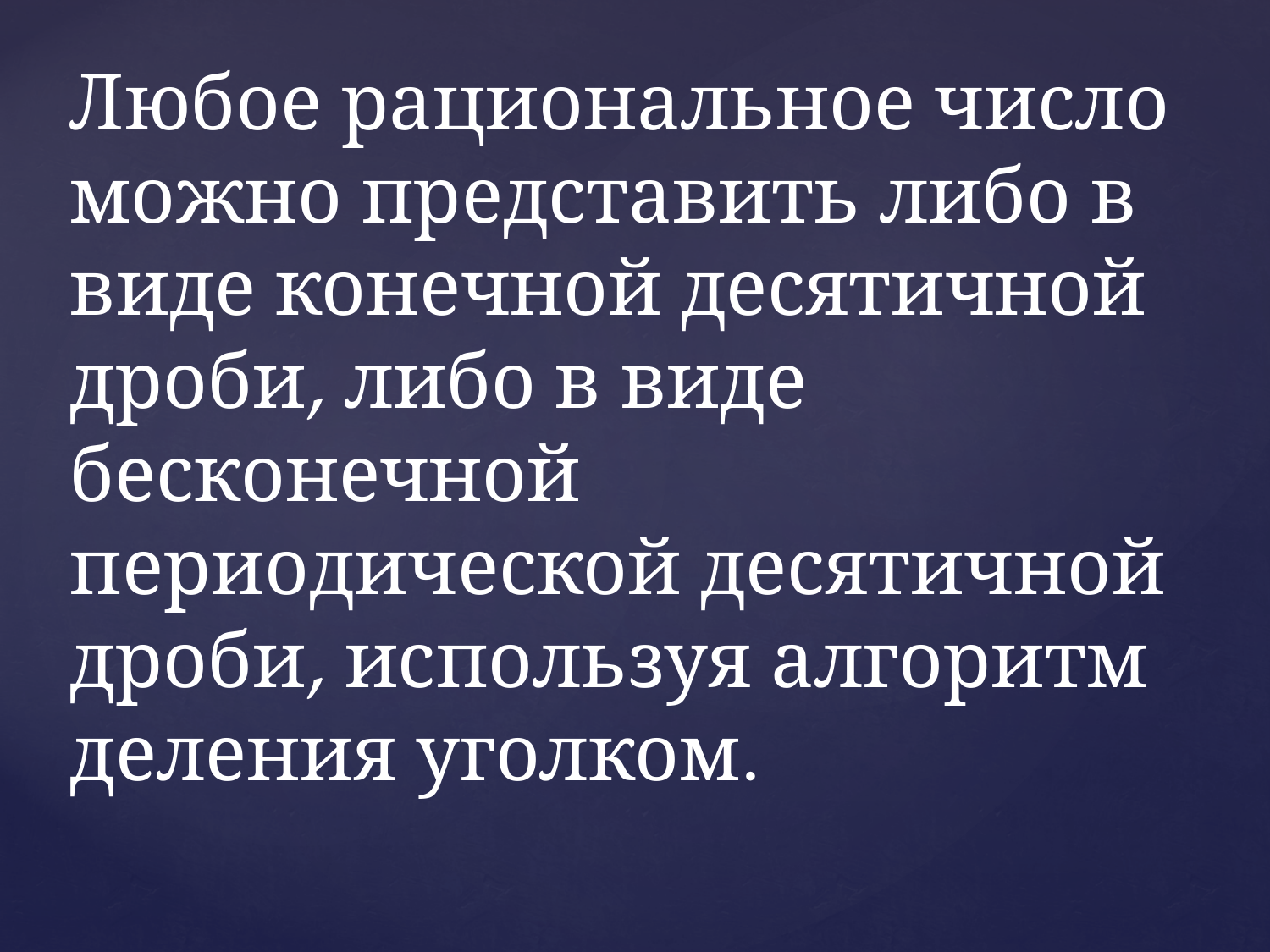

Любое рациональное число можно представить либо в виде конечной десятичной дроби, либо в виде бесконечной периодической десятичной дроби, используя алгоритм деления уголком.

#